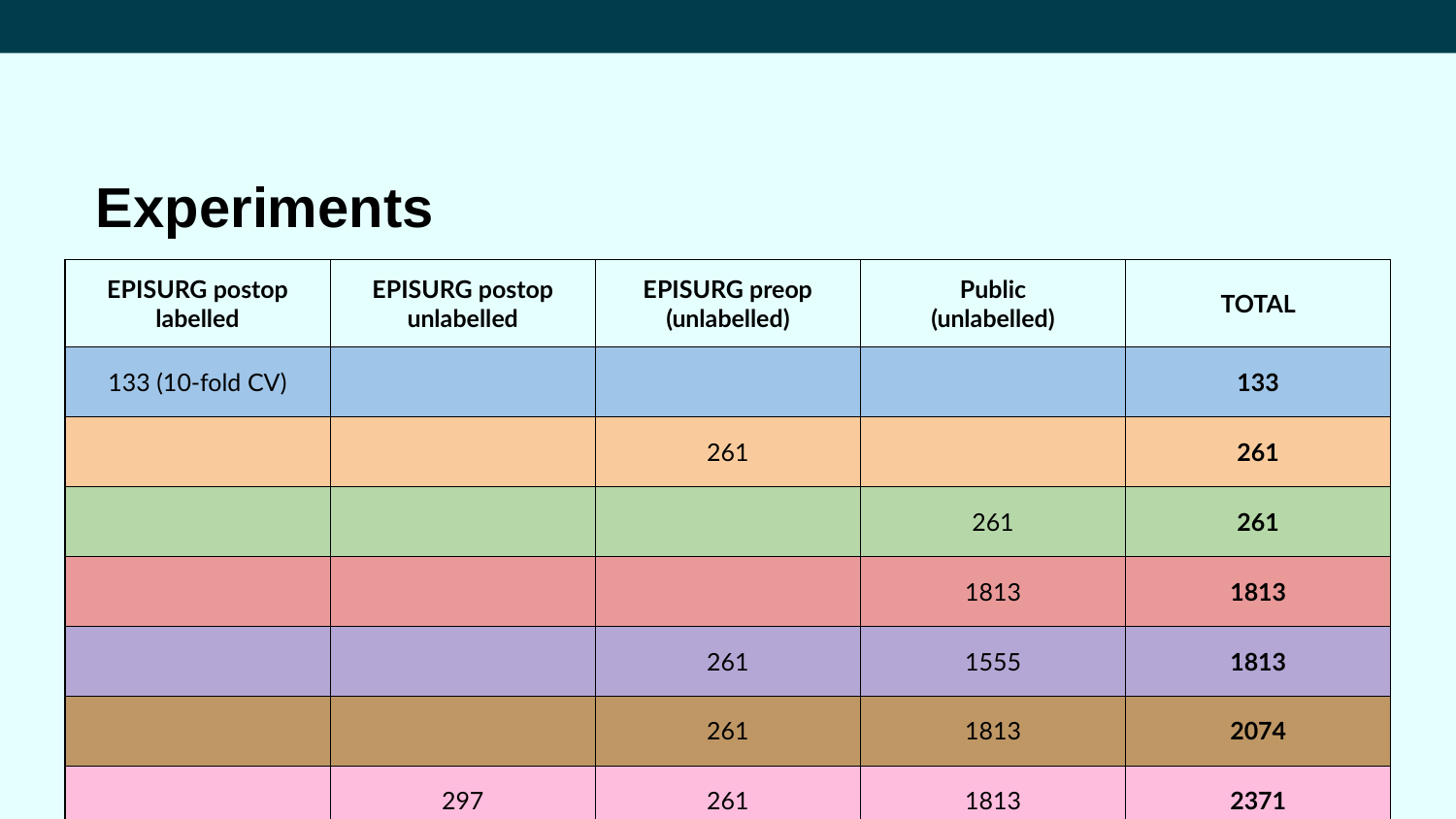

Experiments
| EPISURG postop labelled | EPISURG postop unlabelled | EPISURG preop (unlabelled) | Public (unlabelled) | TOTAL |
| --- | --- | --- | --- | --- |
| 133 (10-fold CV) |  |  |  | 133 |
|  |  | 261 |  | 261 |
|  |  |  | 261 | 261 |
|  |  |  | 1813 | 1813 |
|  |  | 261 | 1555 | 1813 |
|  |  | 261 | 1813 | 2074 |
|  | 297 | 261 | 1813 | 2371 |
14